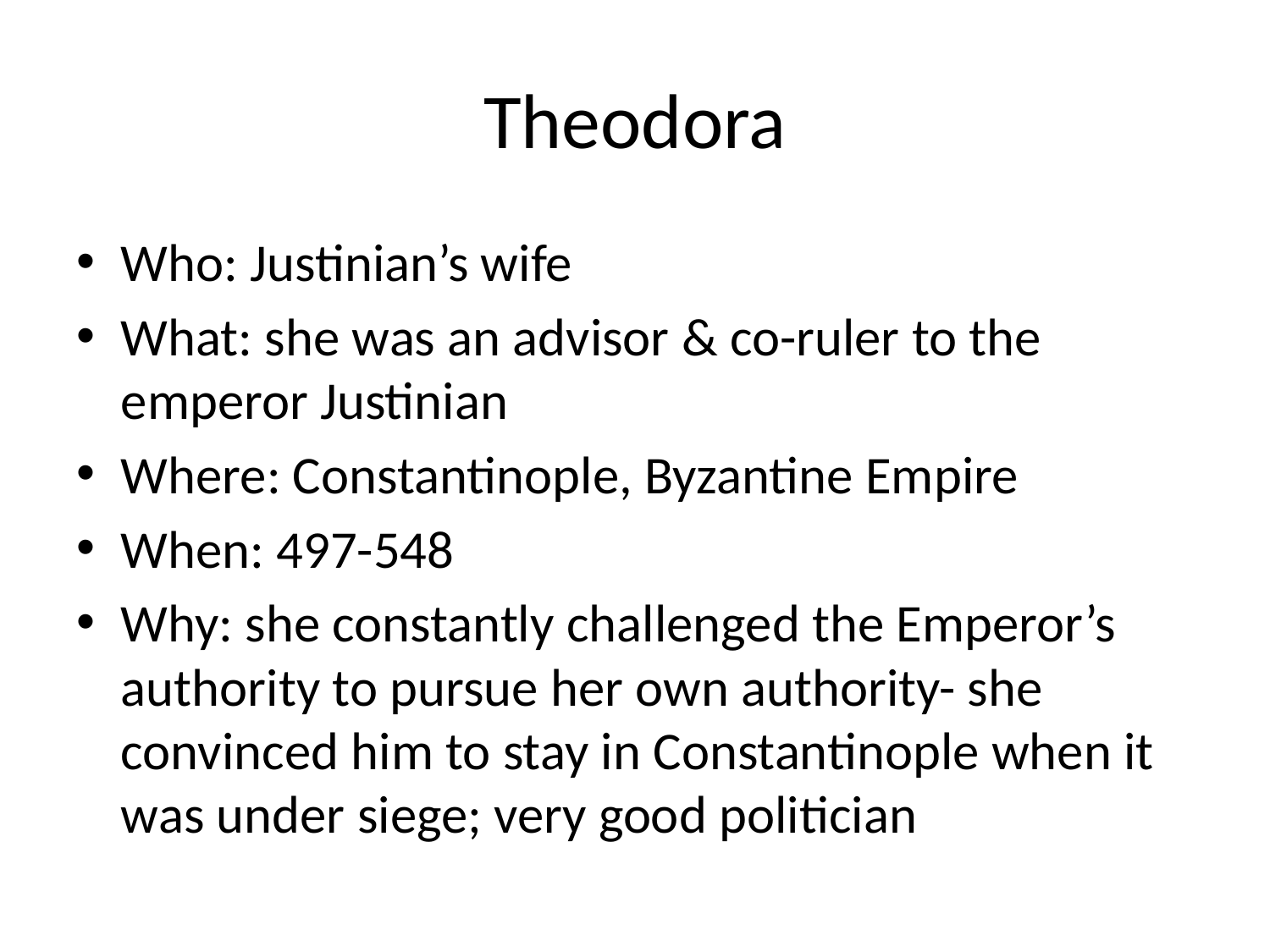

# Theodora
Who: Justinian’s wife
What: she was an advisor & co-ruler to the emperor Justinian
Where: Constantinople, Byzantine Empire
When: 497-548
Why: she constantly challenged the Emperor’s authority to pursue her own authority- she convinced him to stay in Constantinople when it was under siege; very good politician